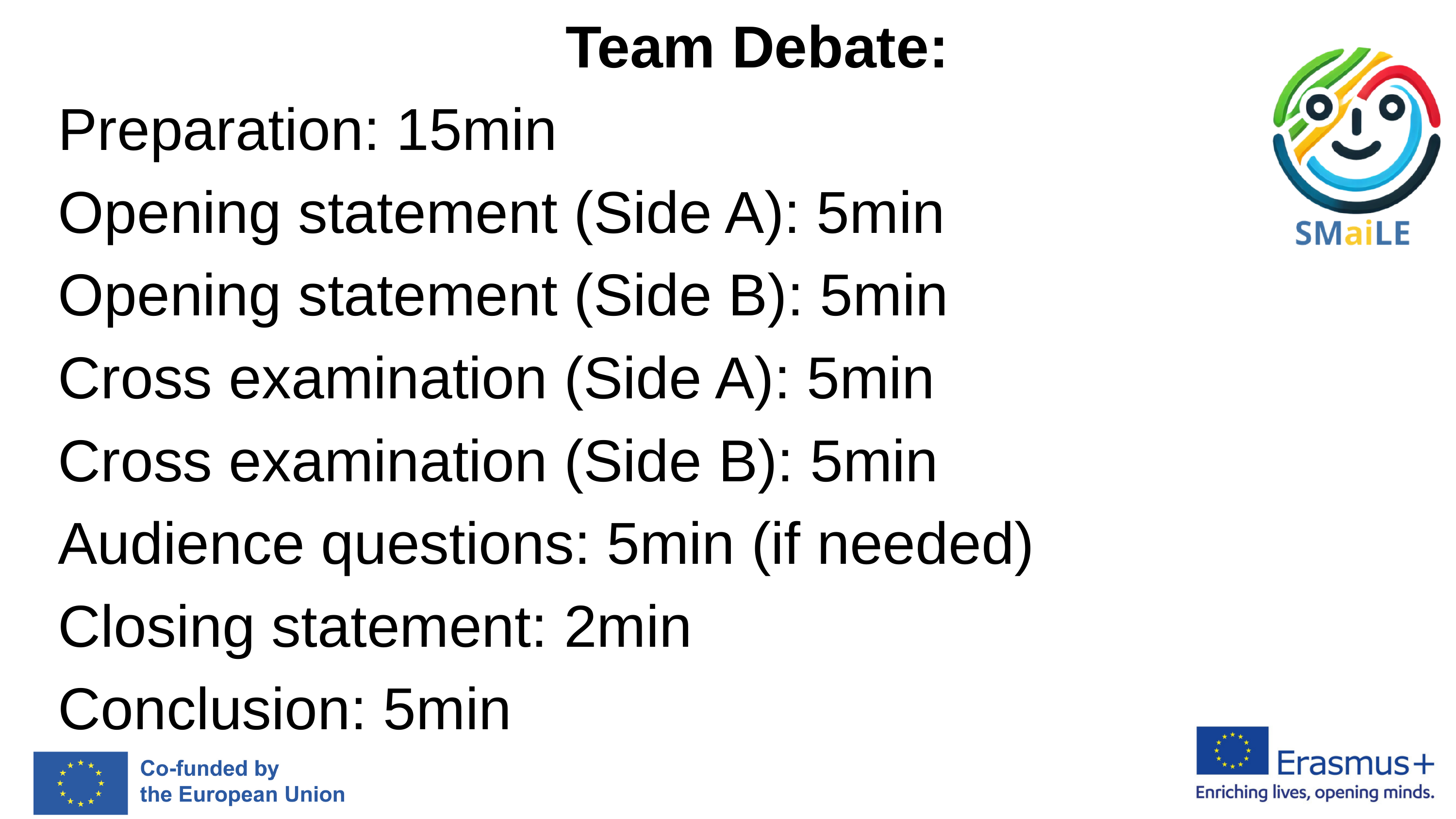

Team Debate:
Preparation: 15min
Opening statement (Side A): 5min
Opening statement (Side B): 5min
Cross examination (Side A): 5min
Cross examination (Side B): 5min
Audience questions: 5min (if needed)
Closing statement: 2min
Conclusion: 5min